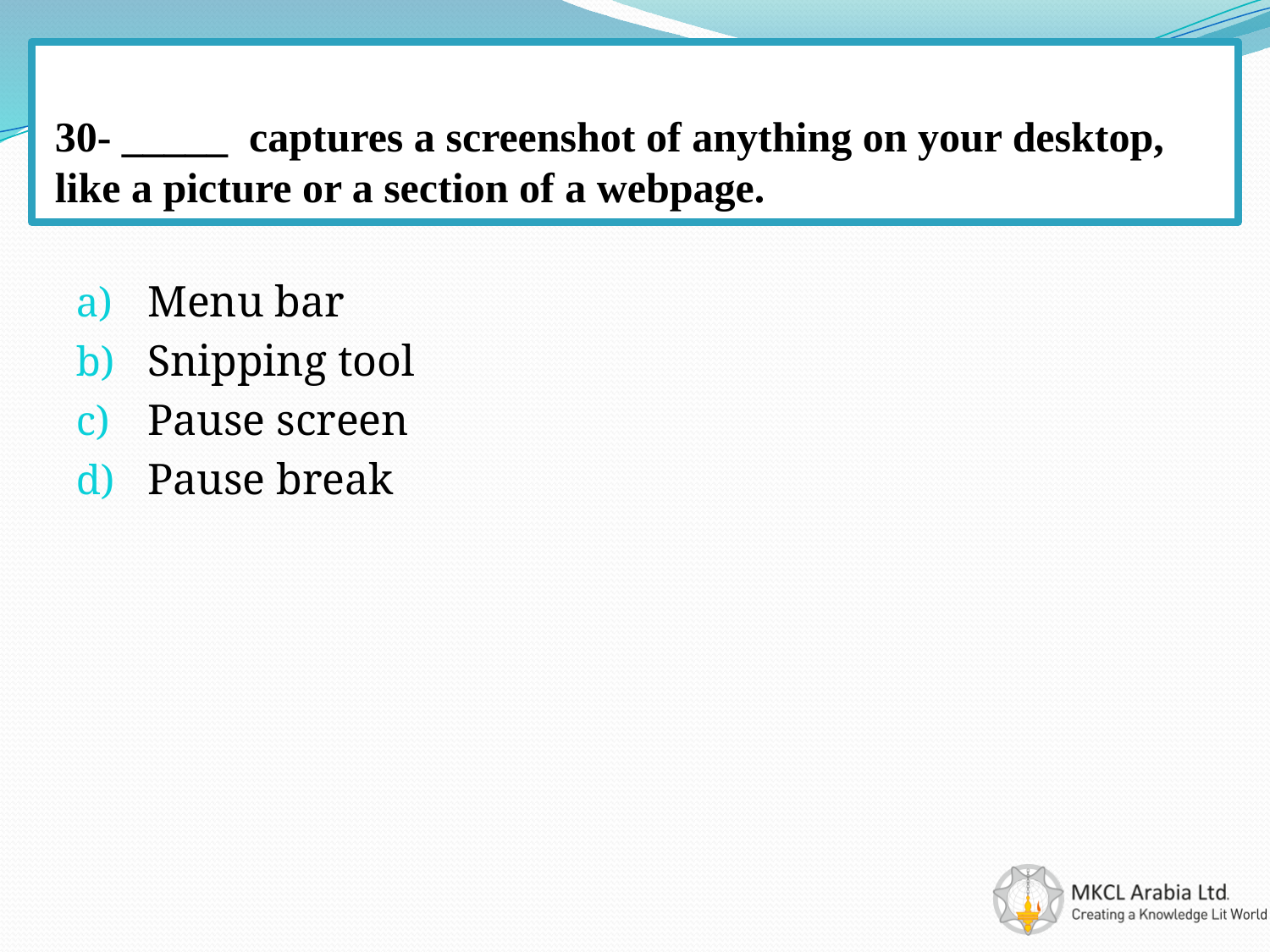

# 30- _____  captures a screenshot of anything on your desktop, like a picture or a section of a webpage.
Menu bar
Snipping tool
Pause screen
Pause break